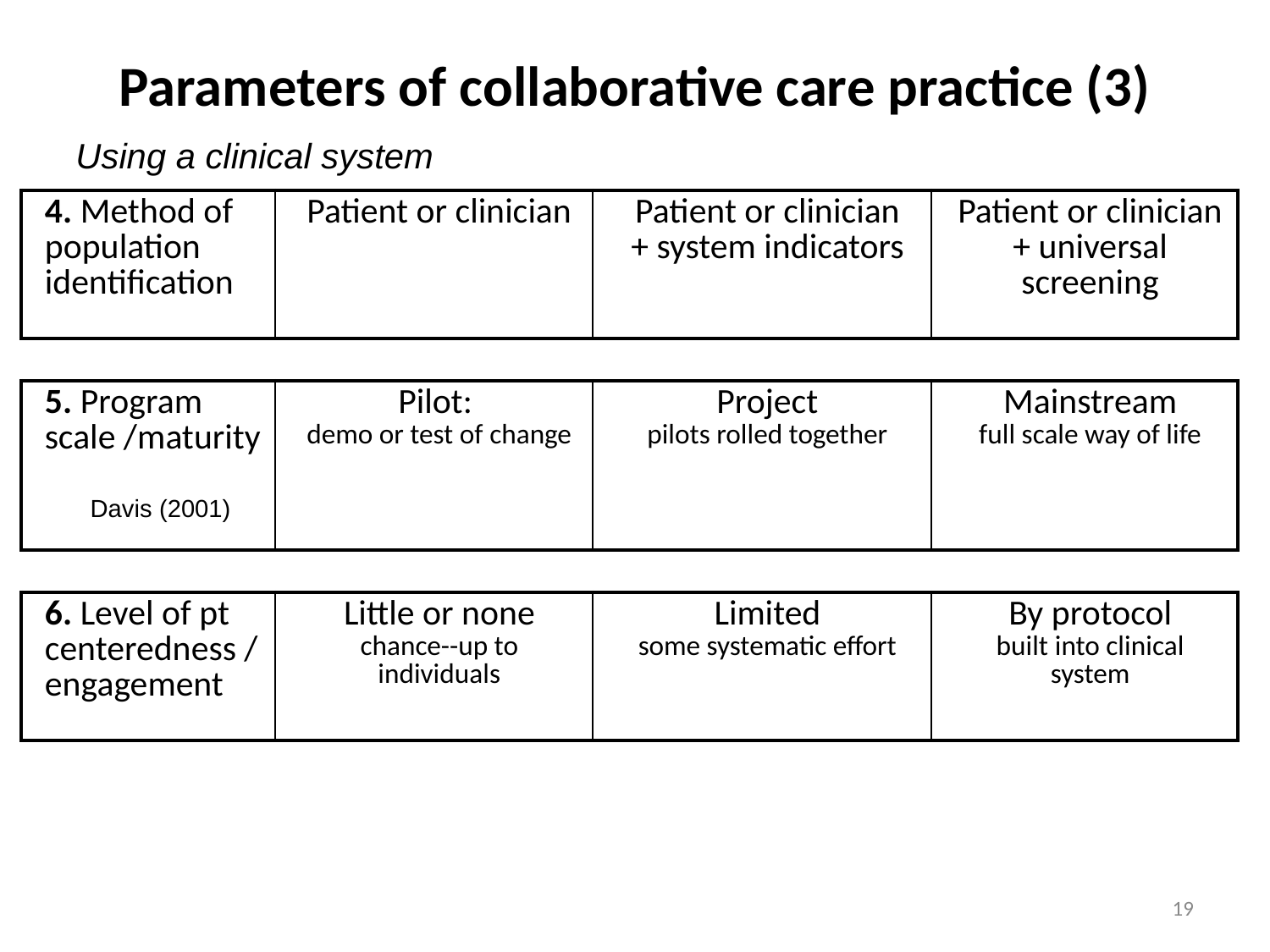

# Parameters of collaborative care practice (3)
Using a clinical system
| 4. Method of population identification | Patient or clinician | Patient or clinician + system indicators | Patient or clinician + universal screening |
| --- | --- | --- | --- |
| 5. Program scale /maturity | Pilot: demo or test of change | Project pilots rolled together | Mainstream full scale way of life |
| --- | --- | --- | --- |
Davis (2001)
| 6. Level of pt centeredness / engagement | Little or none chance--up to individuals | Limited some systematic effort | By protocol built into clinical system |
| --- | --- | --- | --- |
19